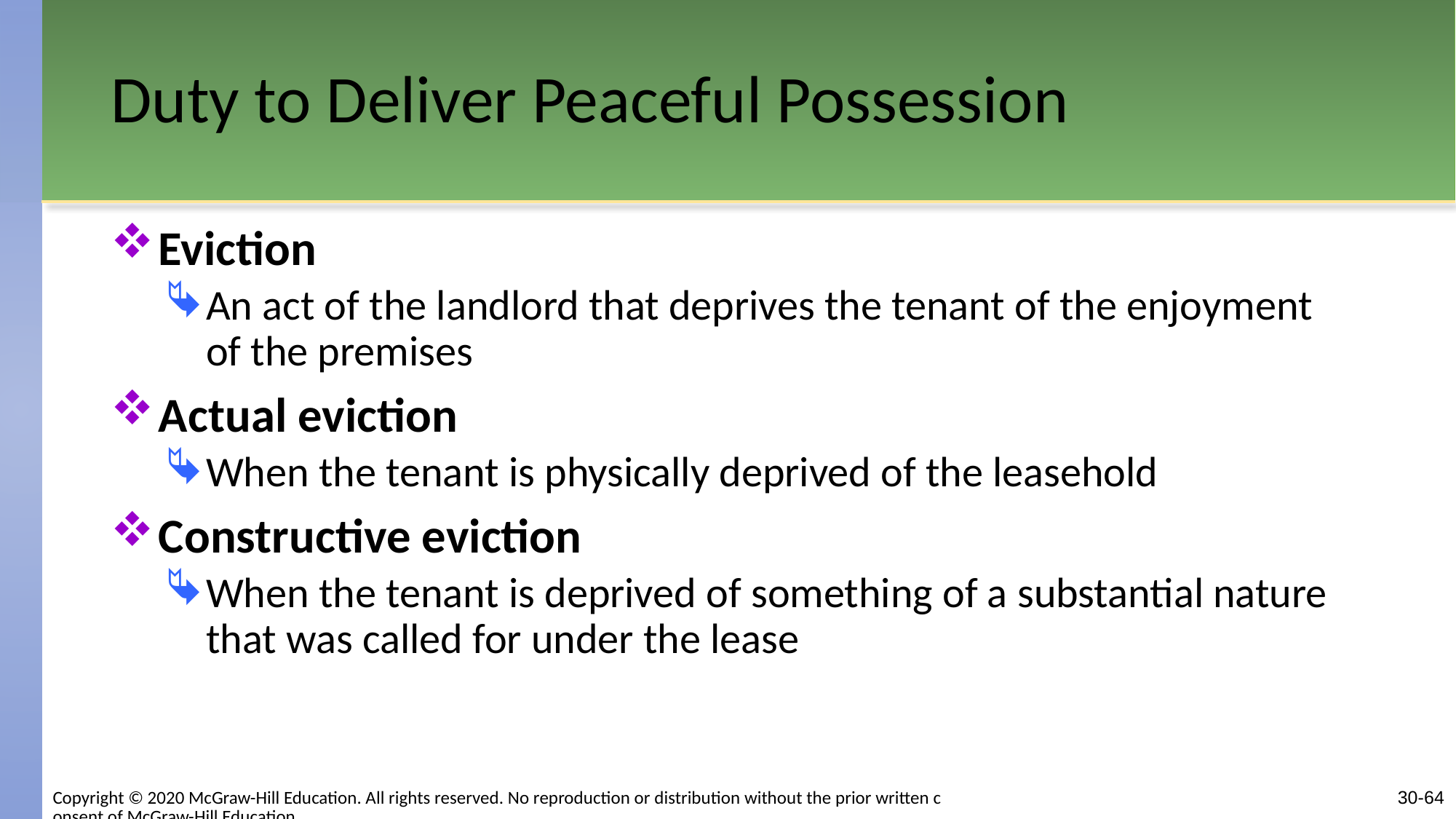

# Duty to Deliver Peaceful Possession
Eviction
An act of the landlord that deprives the tenant of the enjoyment of the premises
Actual eviction
When the tenant is physically deprived of the leasehold
Constructive eviction
When the tenant is deprived of something of a substantial nature that was called for under the lease

Copyright © 2020 McGraw-Hill Education. All rights reserved. No reproduction or distribution without the prior written consent of McGraw-Hill Education.
30-64